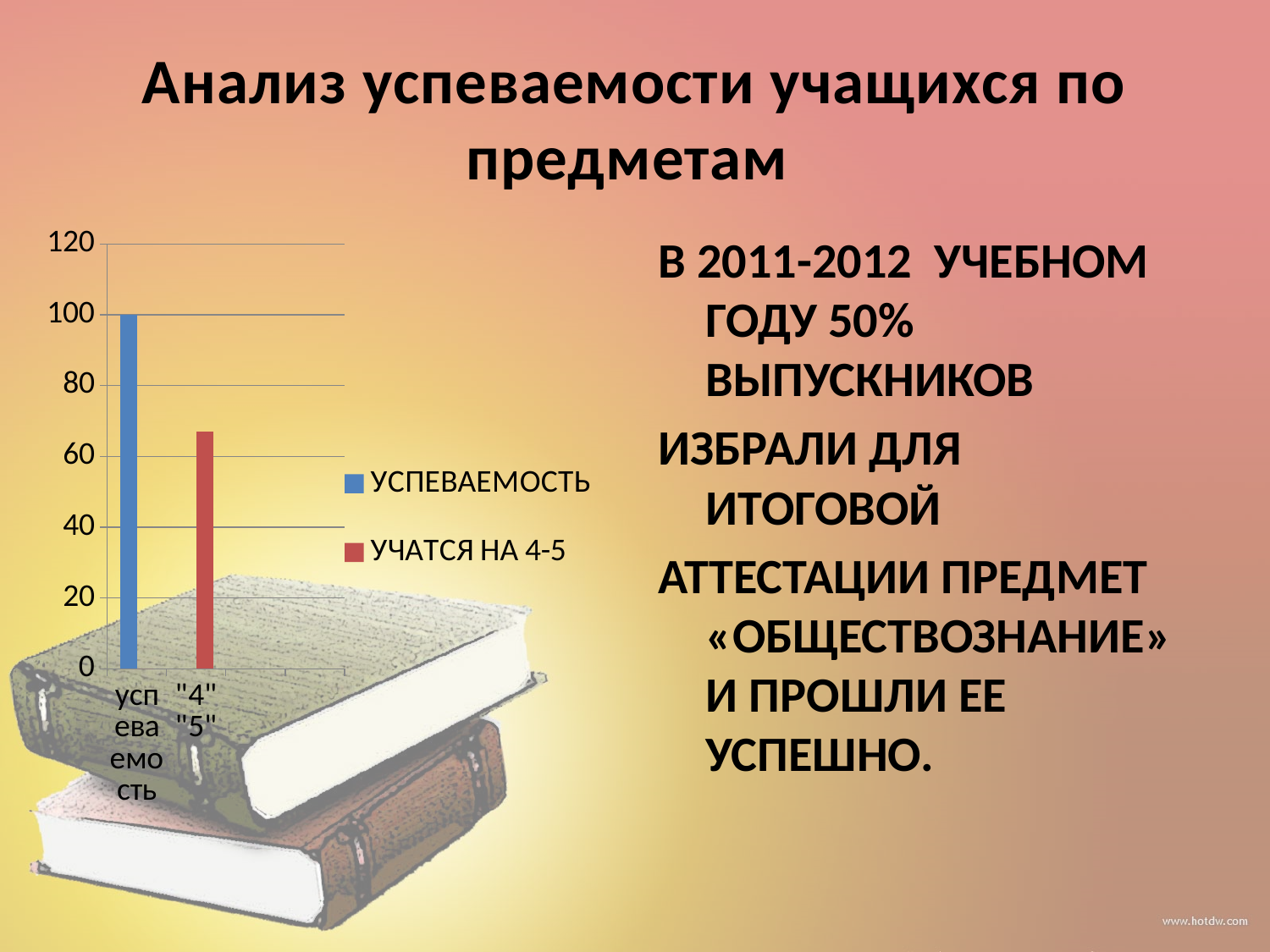

# Анализ успеваемости учащихся по предметам

### Chart

| Category | УСПЕВАЕМОСТЬ | УЧАТСЯ НА 4-5 |
|---|---|---|
| успеваемость | 100.0 | 0.0 |
| "4" "5" | None | 67.0 |
В 2011-2012  учебном году 50% выпускников
избрали для  итоговой
аттестации предмет «Обществознание» и прошли ее успешно.